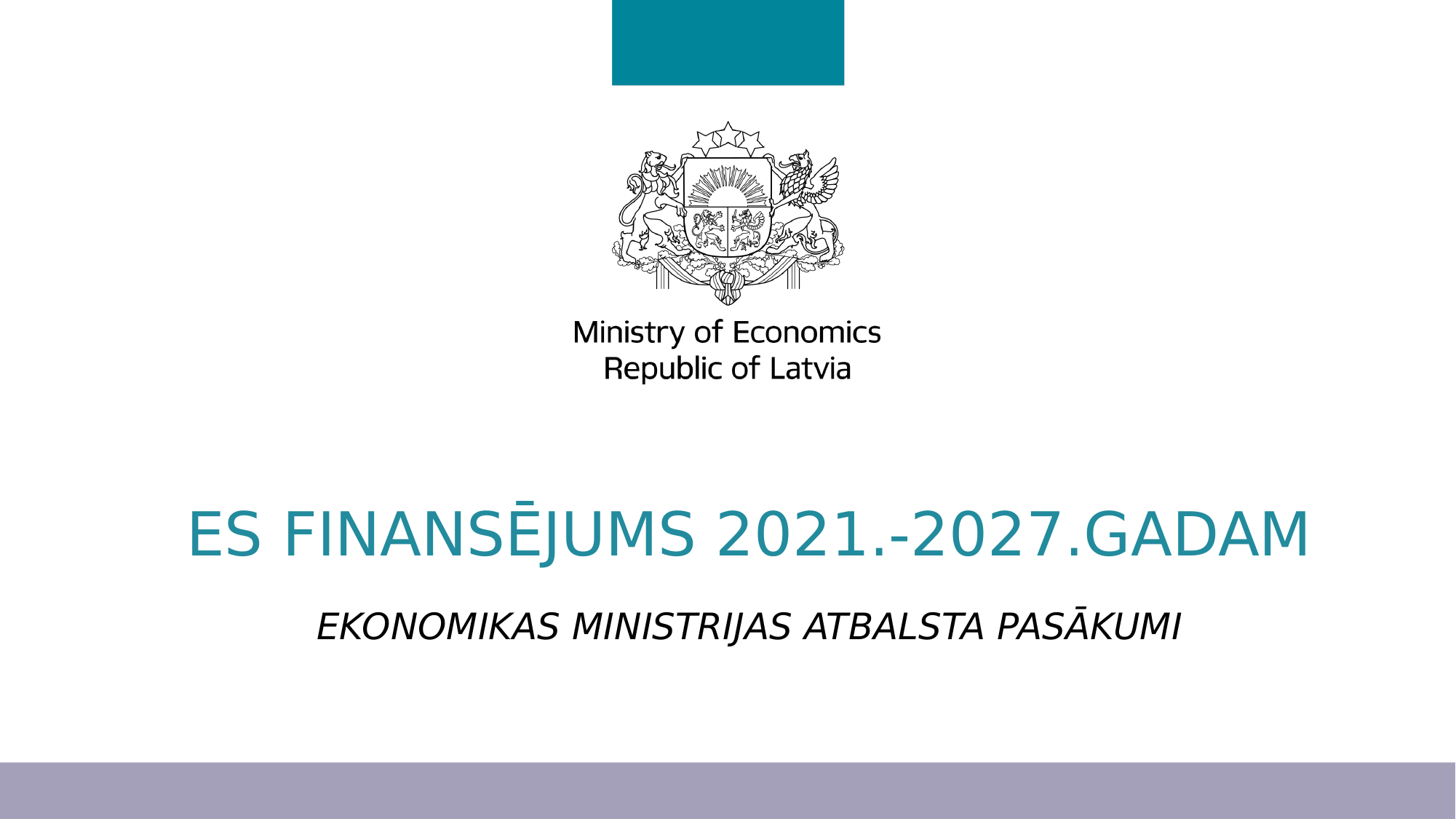

# ES FINANSĒJUMS 2021.-2027.GADAM Ekonomikas ministrijas atbalsta pasākumi